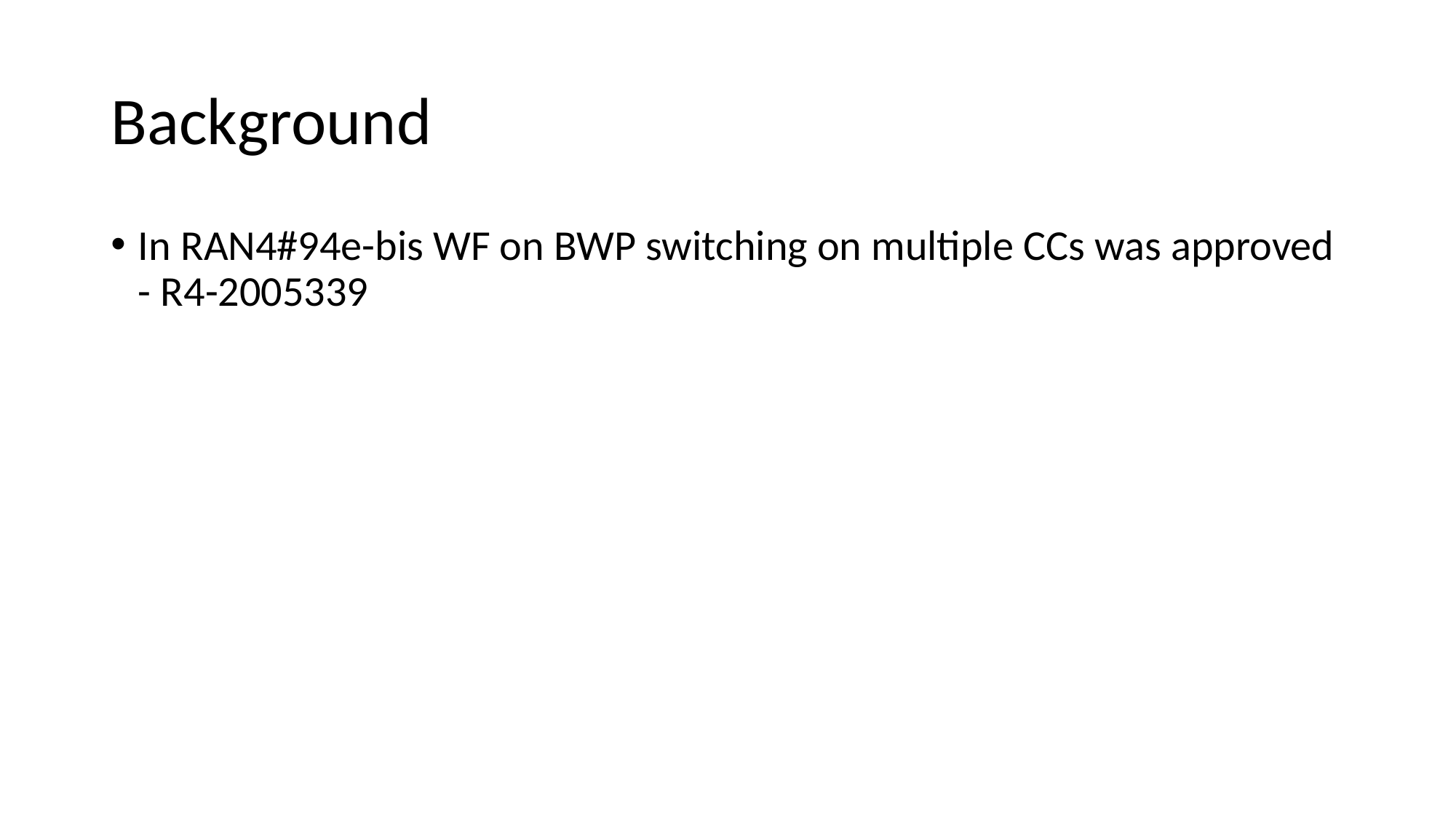

# Background
In RAN4#94e-bis WF on BWP switching on multiple CCs was approved - R4-2005339